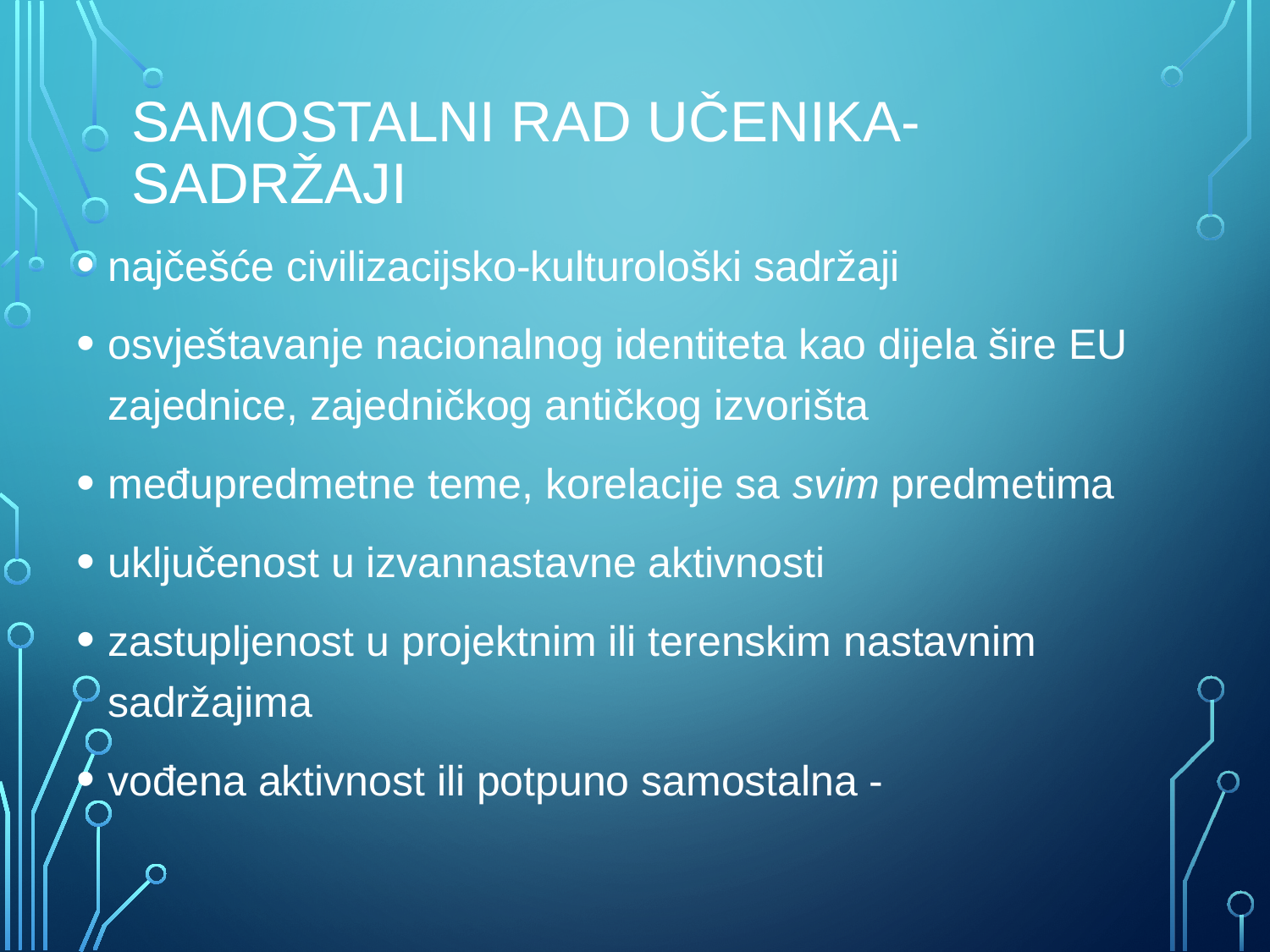

# Samostalni rad učenika-sadržaji
najčešće civilizacijsko-kulturološki sadržaji
osvještavanje nacionalnog identiteta kao dijela šire EU zajednice, zajedničkog antičkog izvorišta
međupredmetne teme, korelacije sa svim predmetima
uključenost u izvannastavne aktivnosti
zastupljenost u projektnim ili terenskim nastavnim sadržajima
vođena aktivnost ili potpuno samostalna -